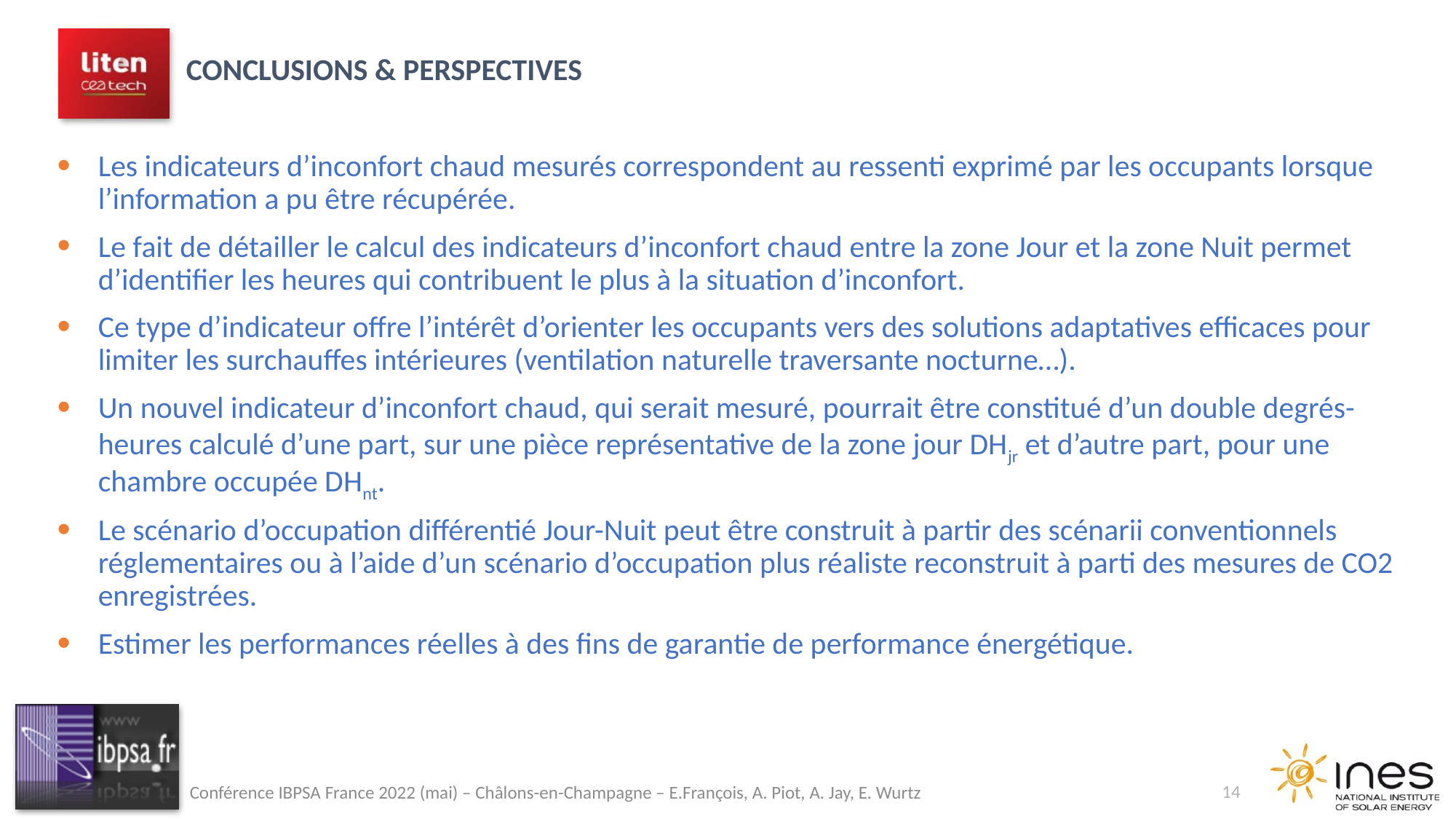

Conclusions & Perspectives
Les indicateurs d’inconfort chaud mesurés correspondent au ressenti exprimé par les occupants lorsque l’information a pu être récupérée.
Le fait de détailler le calcul des indicateurs d’inconfort chaud entre la zone Jour et la zone Nuit permet d’identifier les heures qui contribuent le plus à la situation d’inconfort.
Ce type d’indicateur offre l’intérêt d’orienter les occupants vers des solutions adaptatives efficaces pour limiter les surchauffes intérieures (ventilation naturelle traversante nocturne…).
Un nouvel indicateur d’inconfort chaud, qui serait mesuré, pourrait être constitué d’un double degrés-heures calculé d’une part, sur une pièce représentative de la zone jour DHjr et d’autre part, pour une chambre occupée DHnt.
Le scénario d’occupation différentié Jour-Nuit peut être construit à partir des scénarii conventionnels réglementaires ou à l’aide d’un scénario d’occupation plus réaliste reconstruit à parti des mesures de CO2 enregistrées.
Estimer les performances réelles à des fins de garantie de performance énergétique.
14